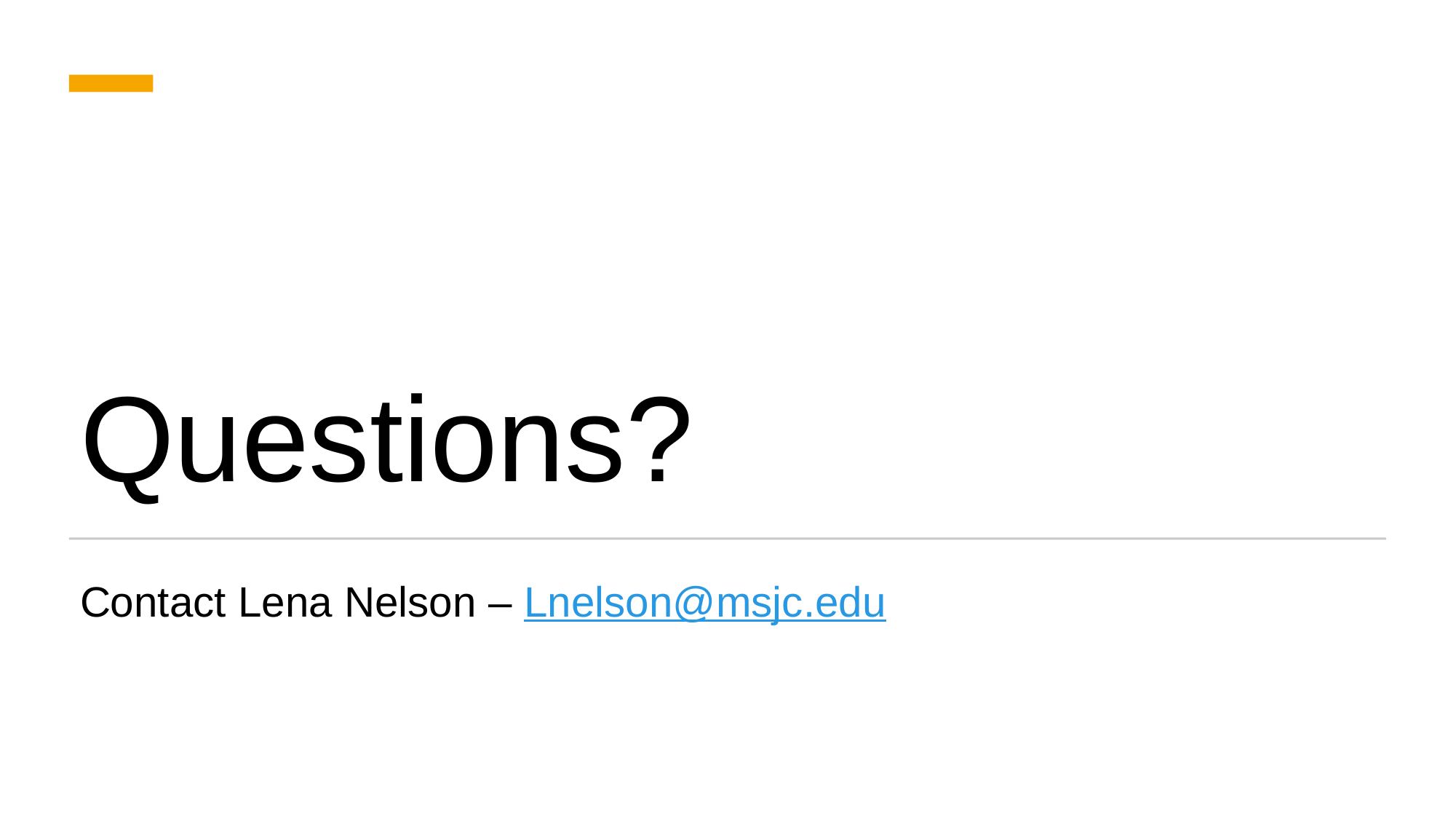

# Questions?

Contact Lena Nelson – Lnelson@msjc.edu